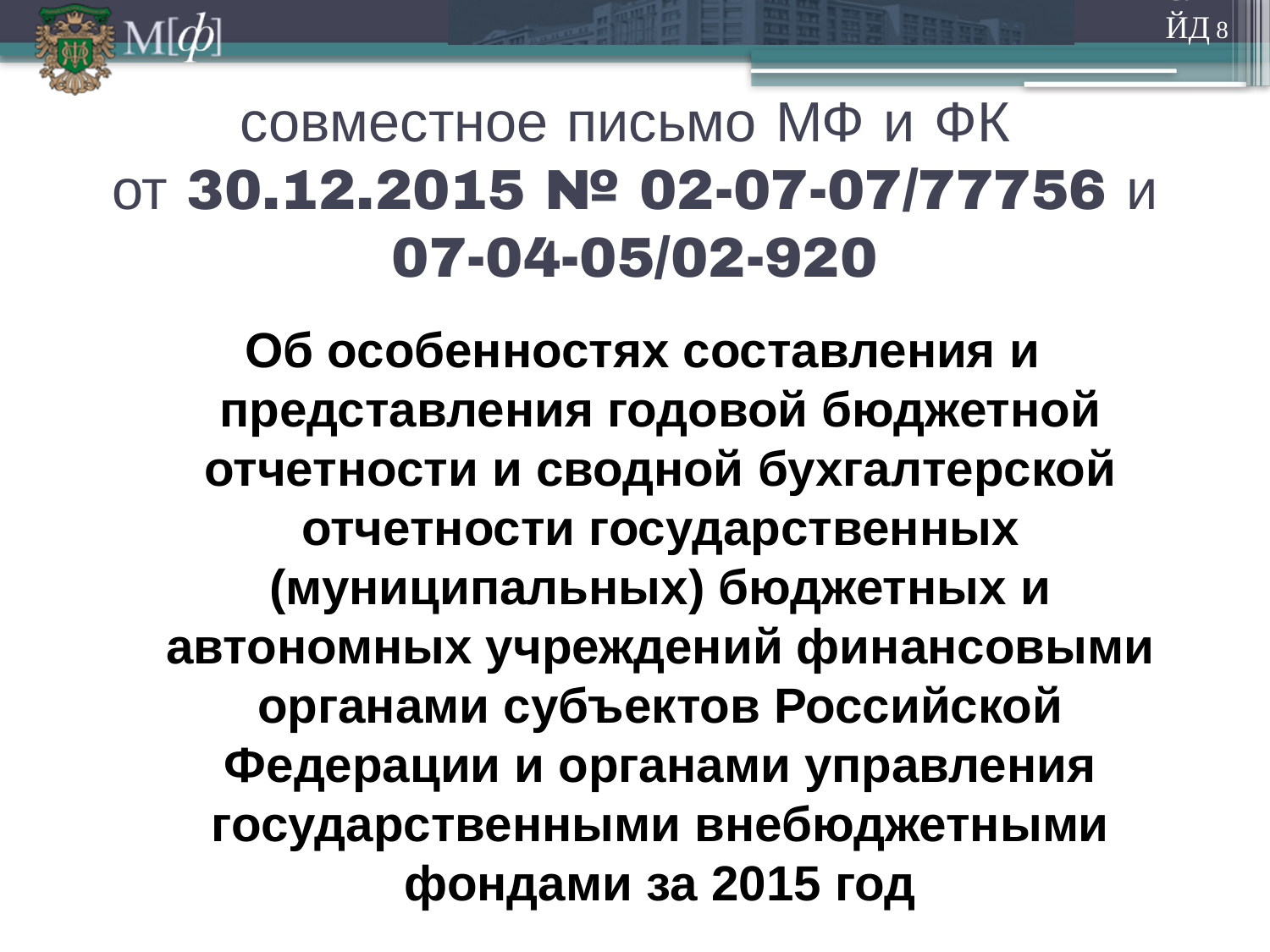

СЛАЙД 8
# совместное письмо МФ и ФК от 30.12.2015 № 02-07-07/77756 и 07-04-05/02-920
Об особенностях составления и представления годовой бюджетной отчетности и сводной бухгалтерской отчетности государственных (муниципальных) бюджетных и автономных учреждений финансовыми органами субъектов Российской Федерации и органами управления государственными внебюджетными фондами за 2015 год